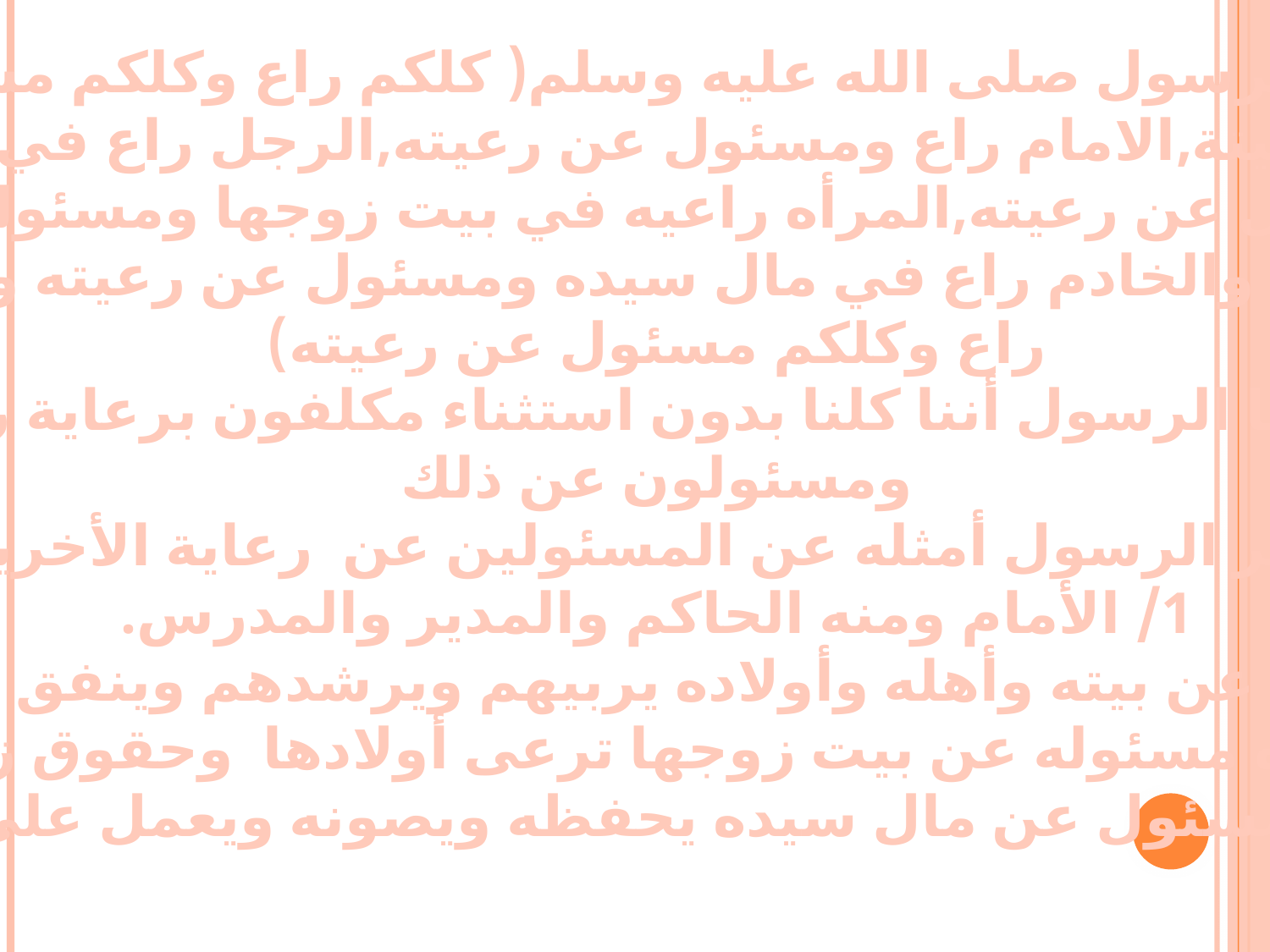

قال الرسول صلى الله عليه وسلم( كلكم راع وكلكم مسؤل
عن رعيتة,الامام راع ومسئول عن رعيته,الرجل راع في أهله
ومسئول عن رعيته,المرأه راعيه في بيت زوجها ومسئوله عن
رعيتها, والخادم راع في مال سيده ومسئول عن رعيته وكلكم
راع وكلكم مسئول عن رعيته)
يوضح لنا الرسول أننا كلنا بدون استثناء مكلفون برعاية رعيتنا
ومسئولون عن ذلك
ويذكر الرسول أمثله عن المسئولين عن  رعاية الأخرين:
1/ الأمام ومنه الحاكم والمدير والمدرس.
2/الرجل عن بيته وأهله وأولاده يربيهم ويرشدهم وينفق عليهم.
3/المرأه مسئوله عن بيت زوجها ترعى أولادها  وحقوق زوجها.
4/الخادم مسئول عن مال سيده يحفظه ويصونه ويعمل على تنميته.